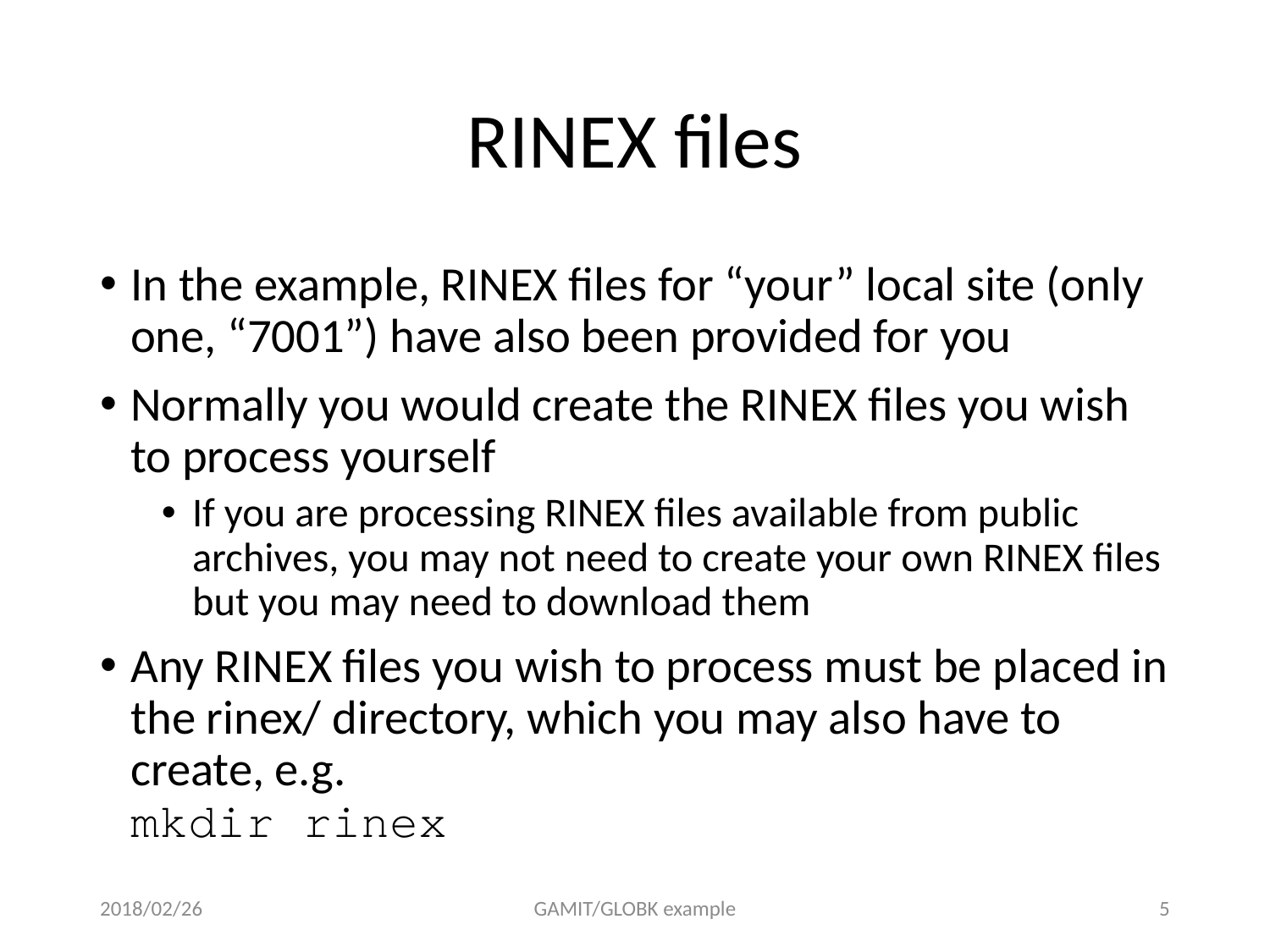

# RINEX files
In the example, RINEX files for “your” local site (only one, “7001”) have also been provided for you
Normally you would create the RINEX files you wish to process yourself
If you are processing RINEX files available from public archives, you may not need to create your own RINEX files but you may need to download them
Any RINEX files you wish to process must be placed in the rinex/ directory, which you may also have to create, e.g.
mkdir rinex
2018/02/26
GAMIT/GLOBK example
5